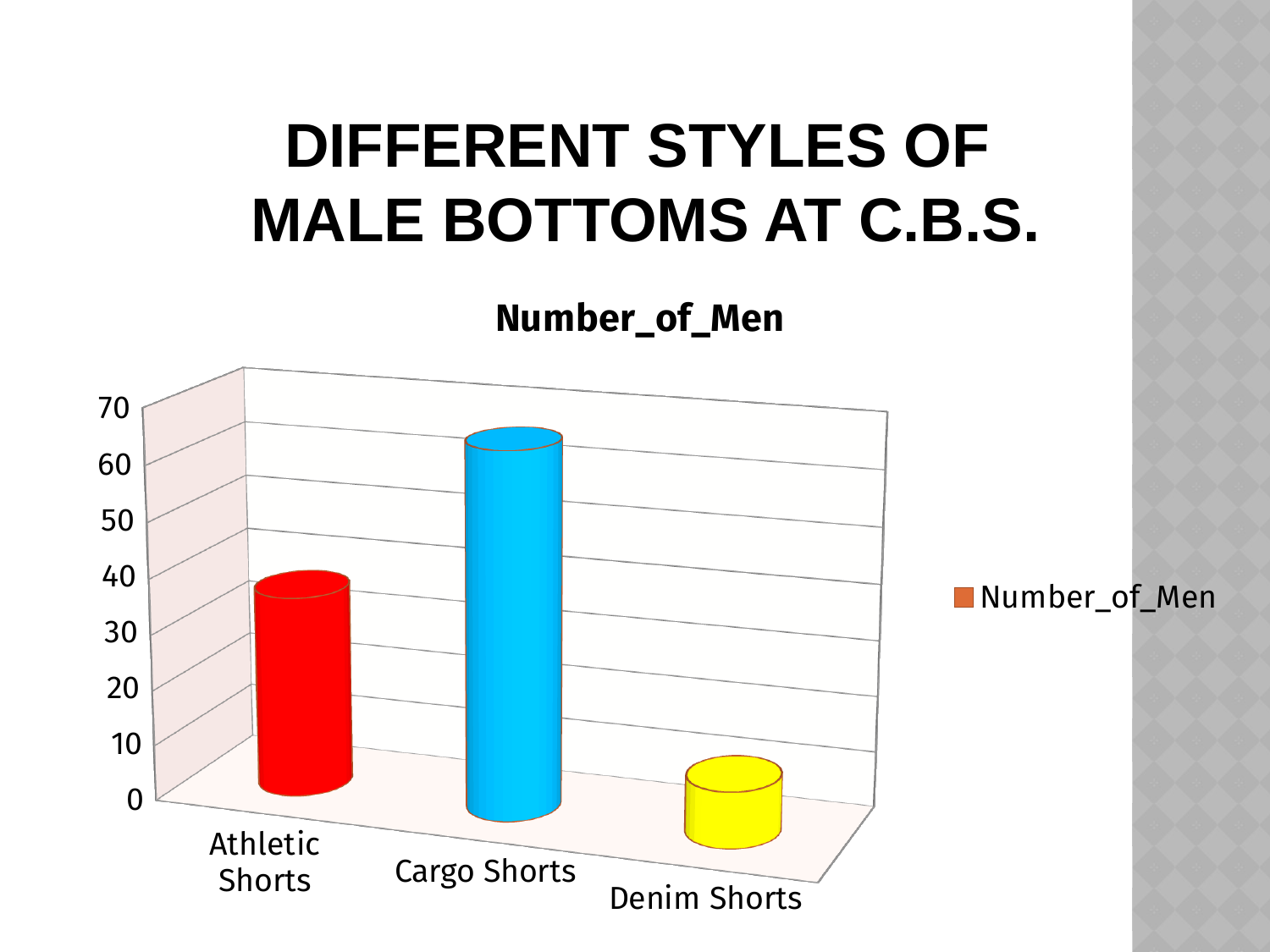

# Different Styles of Male Bottoms At C.B.s.

[unsupported chart]